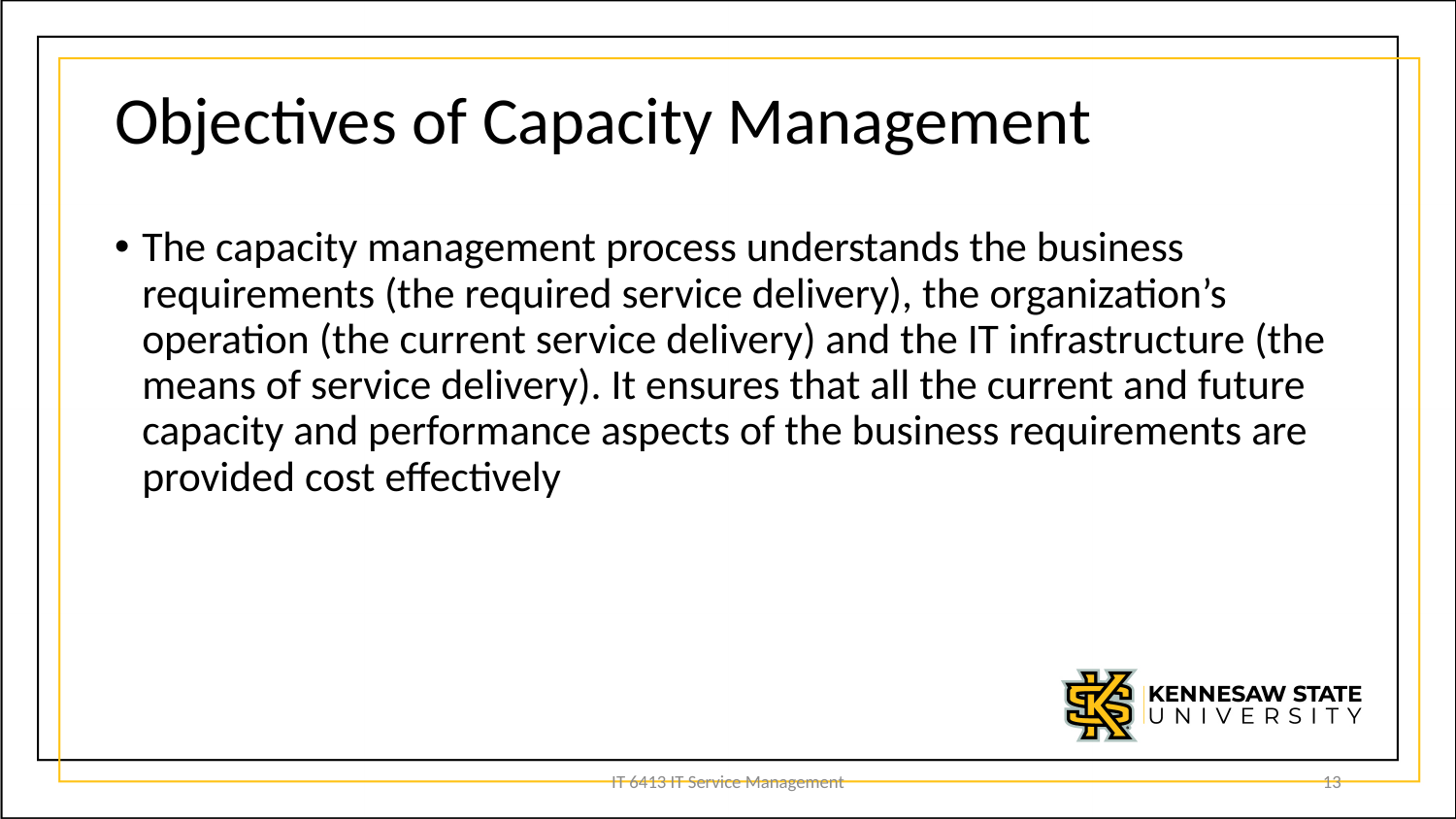

# Objectives of Capacity Management
The capacity management process understands the business requirements (the required service delivery), the organization’s operation (the current service delivery) and the IT infrastructure (the means of service delivery). It ensures that all the current and future capacity and performance aspects of the business requirements are provided cost effectively

IT 6413 IT Service Management
13